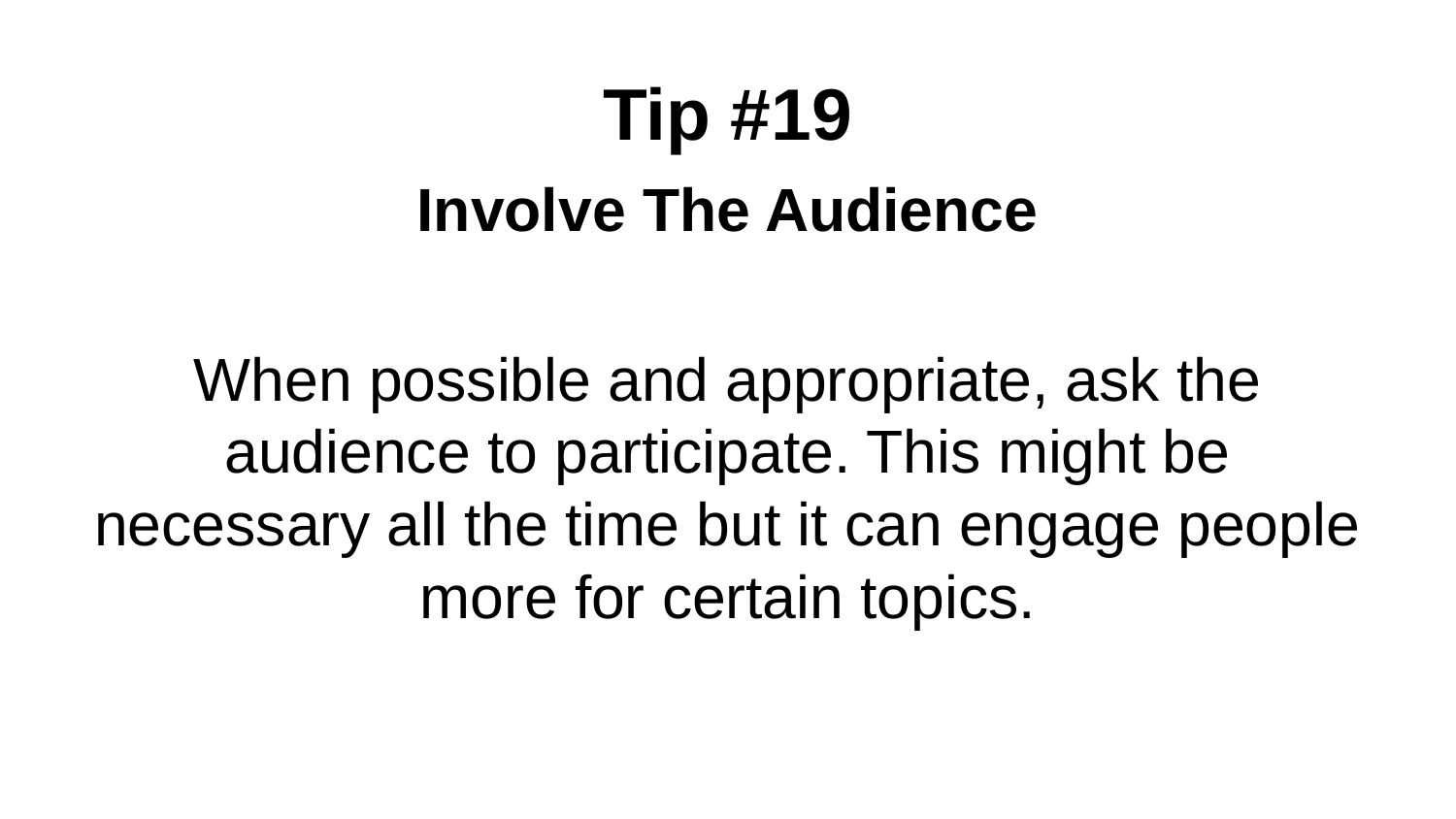

# Tip #19

Involve The Audience

When possible and appropriate, ask the audience to participate. This might be necessary all the time but it can engage people more for certain topics.